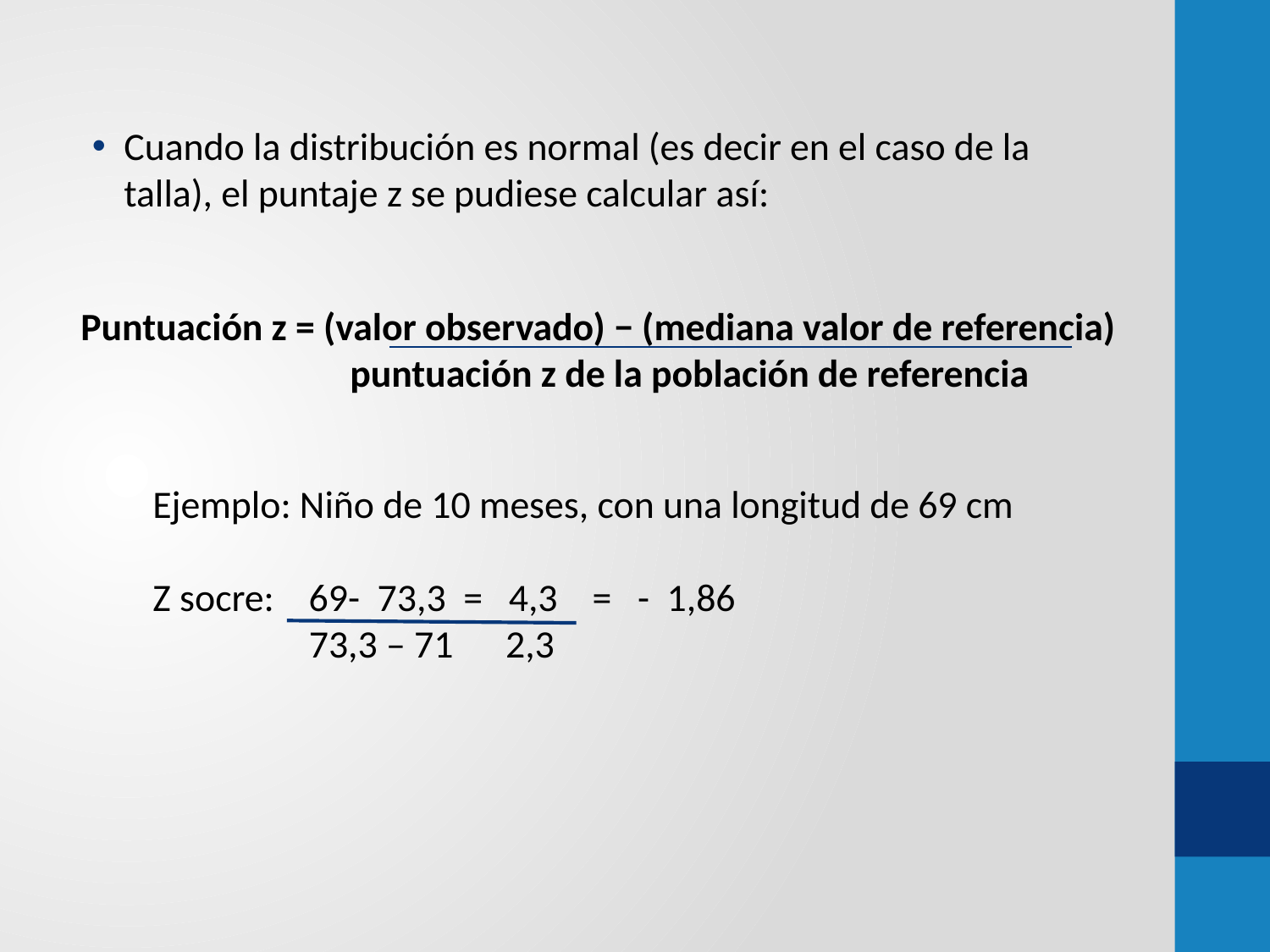

Cuando la distribución es normal (es decir en el caso de la talla), el puntaje z se pudiese calcular así:
Puntuación z = (valor observado) − (mediana valor de referencia)
                               puntuación z de la población de referencia
Ejemplo: Niño de 10 meses, con una longitud de 69 cm

Z socre:    69-  73,3  =   4,3    =   -  1,86
                  73,3 – 71      2,3